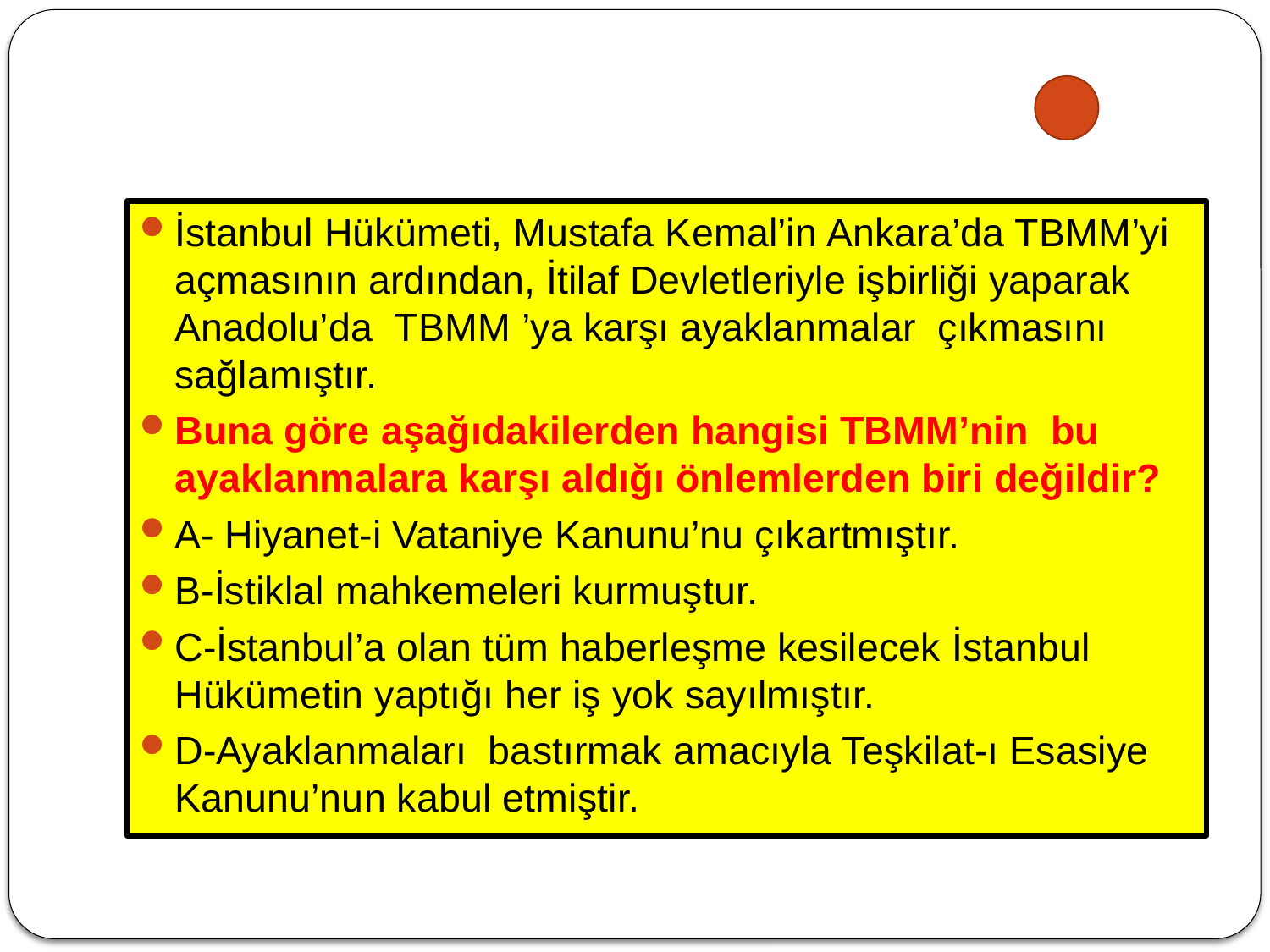

#

İstanbul Hükümeti, Mustafa Kemal’in Ankara’da TBMM’yi açmasının ardından, İtilaf Devletleriyle işbirliği yaparak Anadolu’da  TBMM ’ya karşı ayaklanmalar  çıkmasını sağlamıştır.
Buna göre aşağıdakilerden hangisi TBMM’nin  bu ayaklanmalara karşı aldığı önlemlerden biri değildir?
A- Hiyanet-i Vataniye Kanunu’nu çıkartmıştır.
B-İstiklal mahkemeleri kurmuştur.
C-İstanbul’a olan tüm haberleşme kesilecek İstanbul Hükümetin yaptığı her iş yok sayılmıştır.
D-Ayaklanmaları  bastırmak amacıyla Teşkilat-ı Esasiye Kanunu’nun kabul etmiştir.